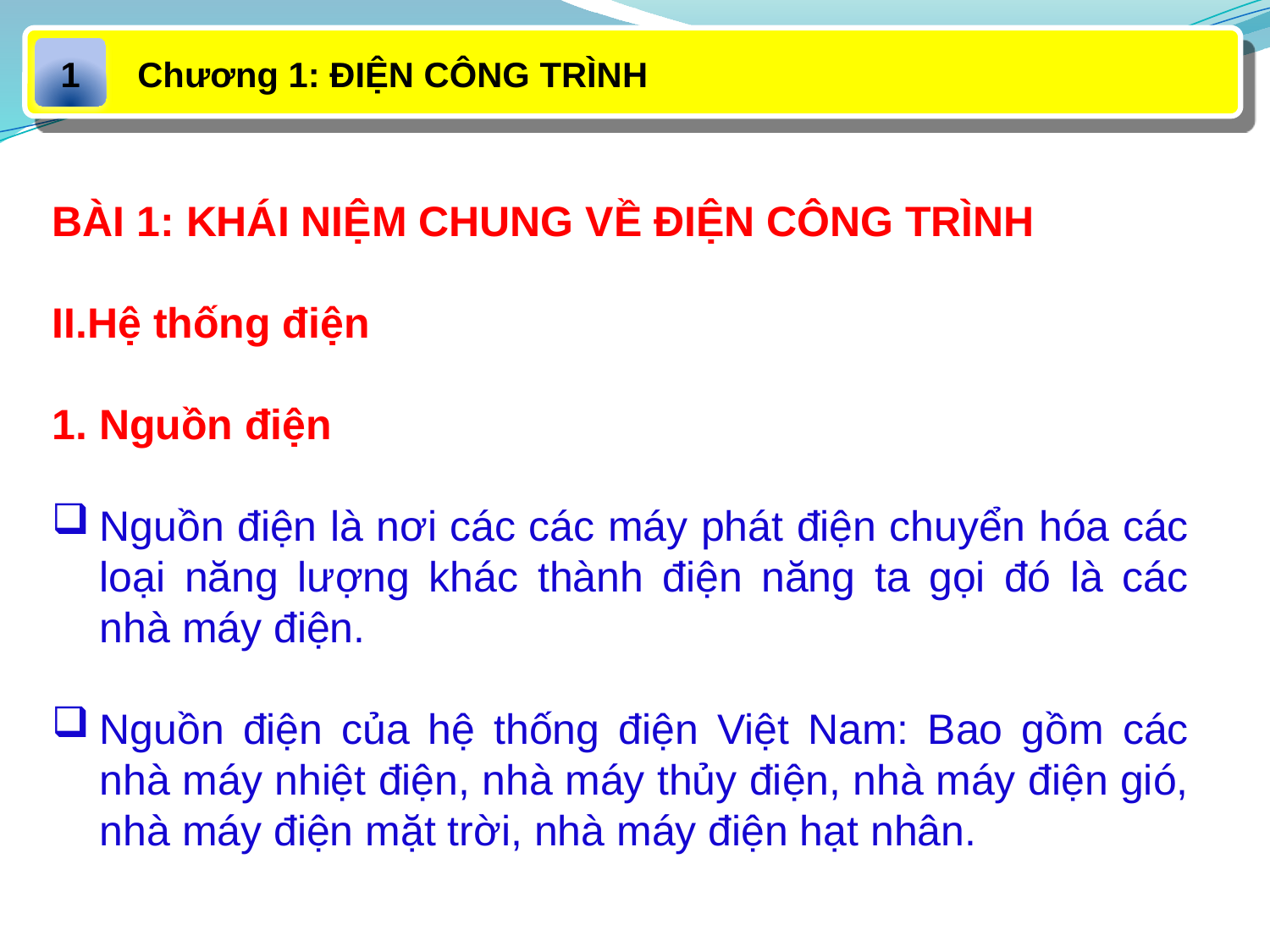

Chương 1: ĐIỆN CÔNG TRÌNH
1

BÀI 1: KHÁI NIỆM CHUNG VỀ ĐIỆN CÔNG TRÌNH

II.Hệ thống điện

1. Nguồn điện

Nguồn điện là nơi các các máy phát điện chuyển hóa các loại năng lượng khác thành điện năng ta gọi đó là các nhà máy điện.

Nguồn điện của hệ thống điện Việt Nam: Bao gồm các nhà máy nhiệt điện, nhà máy thủy điện, nhà máy điện gió, nhà máy điện mặt trời, nhà máy điện hạt nhân.